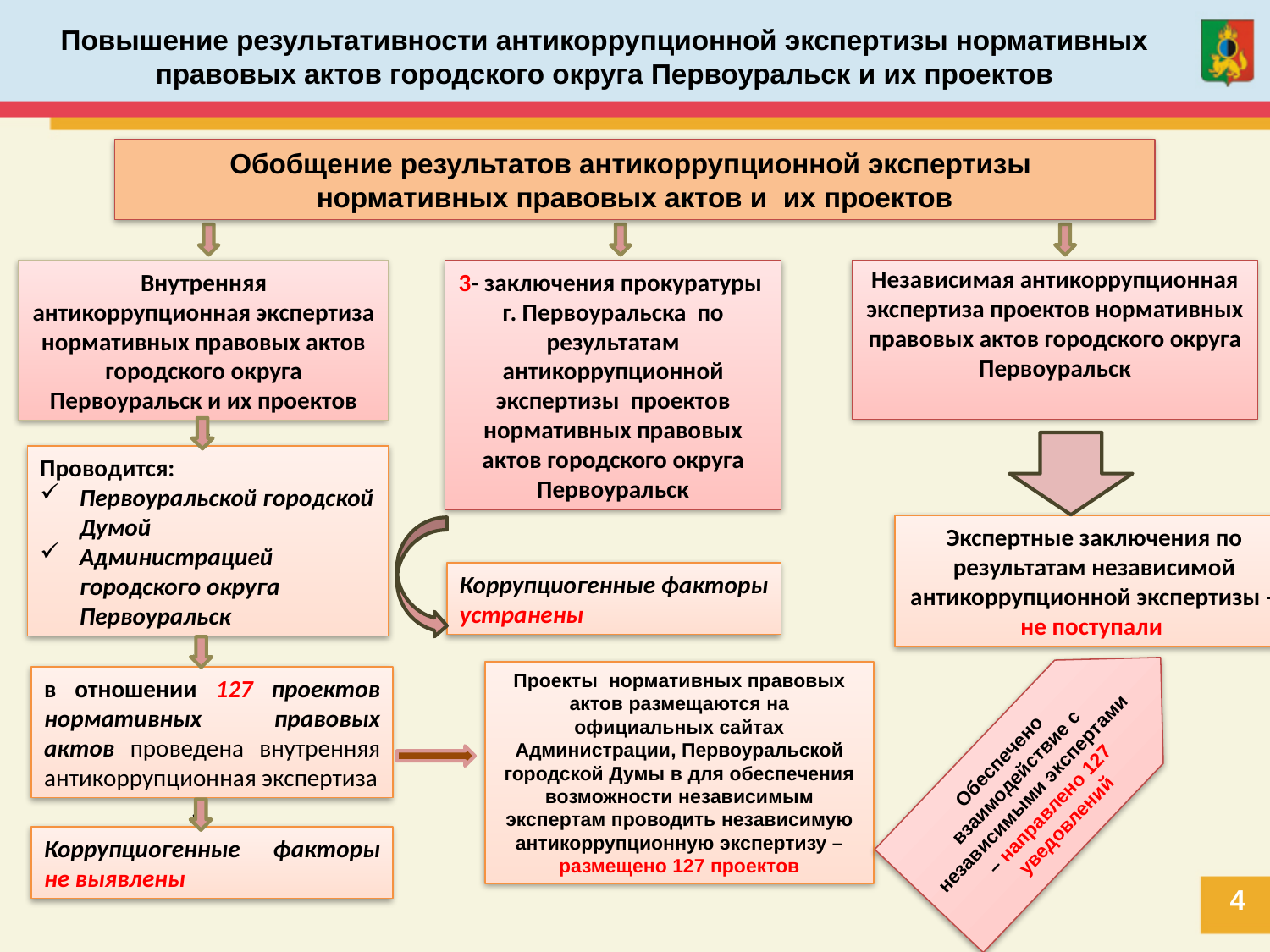

Повышение результативности антикоррупционной экспертизы нормативных правовых актов городского округа Первоуральск и их проектов

Обобщение результатов антикоррупционной экспертизы
нормативных правовых актов и  их проектов

Внутренняя антикоррупционная экспертиза нормативных правовых актов городского округа Первоуральск и их проектов
3- заключения прокуратуры
г. Первоуральска  по результатам антикоррупционной экспертизы  проектов нормативных правовых актов городского округа Первоуральск
Независимая антикоррупционная экспертиза проектов нормативных правовых актов городского округа Первоуральск

Проводится:
Первоуральской городской Думой
Администрацией городского округа Первоуральск
Экспертные заключения по результатам независимой антикоррупционной экспертизы – не поступали

Коррупциогенные факторы устранены

Проекты  нормативных правовых актов размещаются на официальных сайтах Администрации, Первоуральской городской Думы в для обеспечения возможности независимым экспертам проводить независимую антикоррупционную экспертизу – размещено 127 проектов
в отношении 127 проектов нормативных правовых актов проведена внутренняя антикоррупционная экспертиза
Обеспечено взаимодействие с независимыми экспертами – направлено 127 уведовлений

Коррупциогенные факторы не выявлены
4